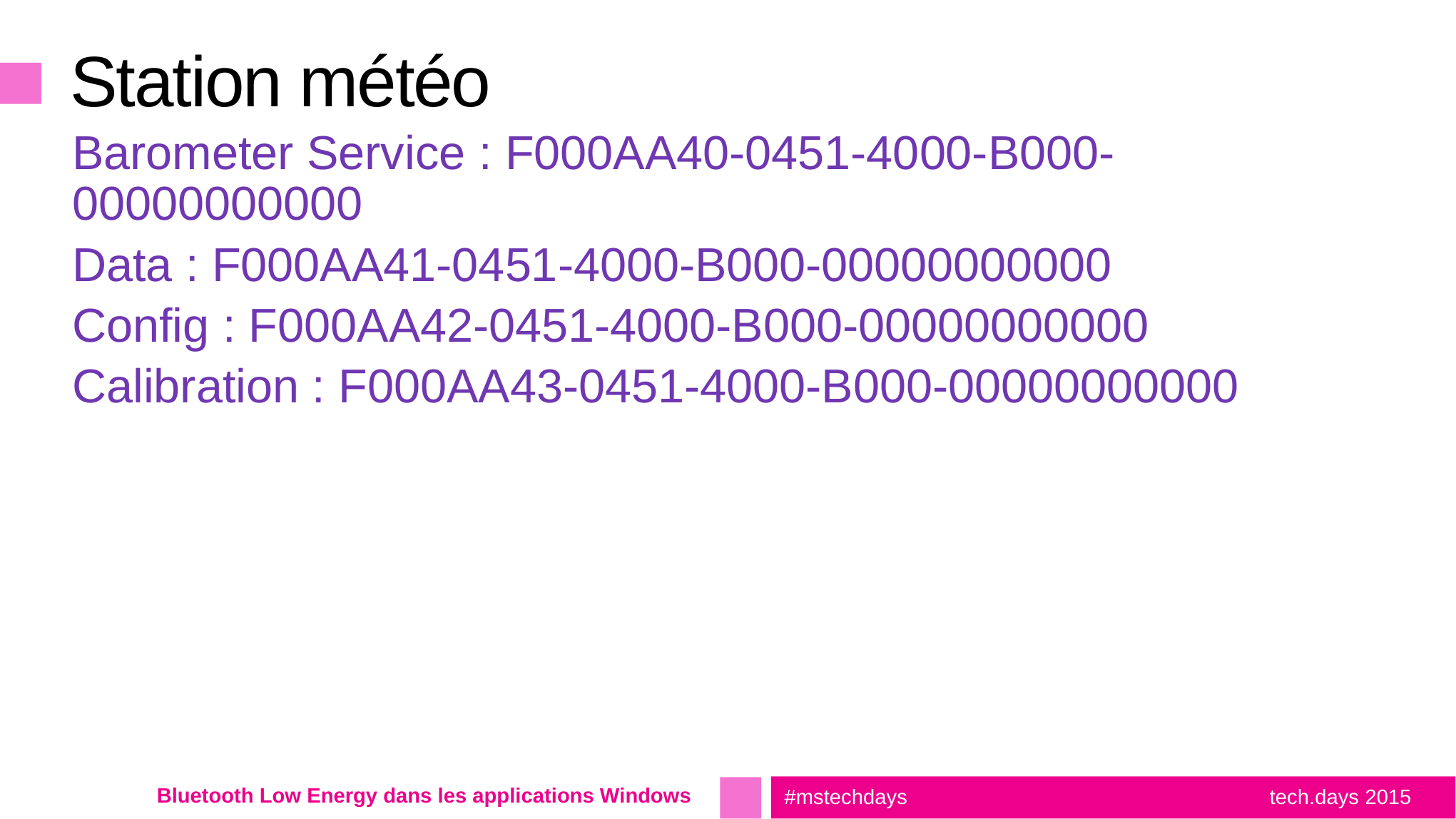

# Station météo
Barometer Service : F000AA40-0451-4000-B000-00000000000
Data : F000AA41-0451-4000-B000-00000000000
Config : F000AA42-0451-4000-B000-00000000000
Calibration : F000AA43-0451-4000-B000-00000000000

Bluetooth Low Energy dans les applications Windows